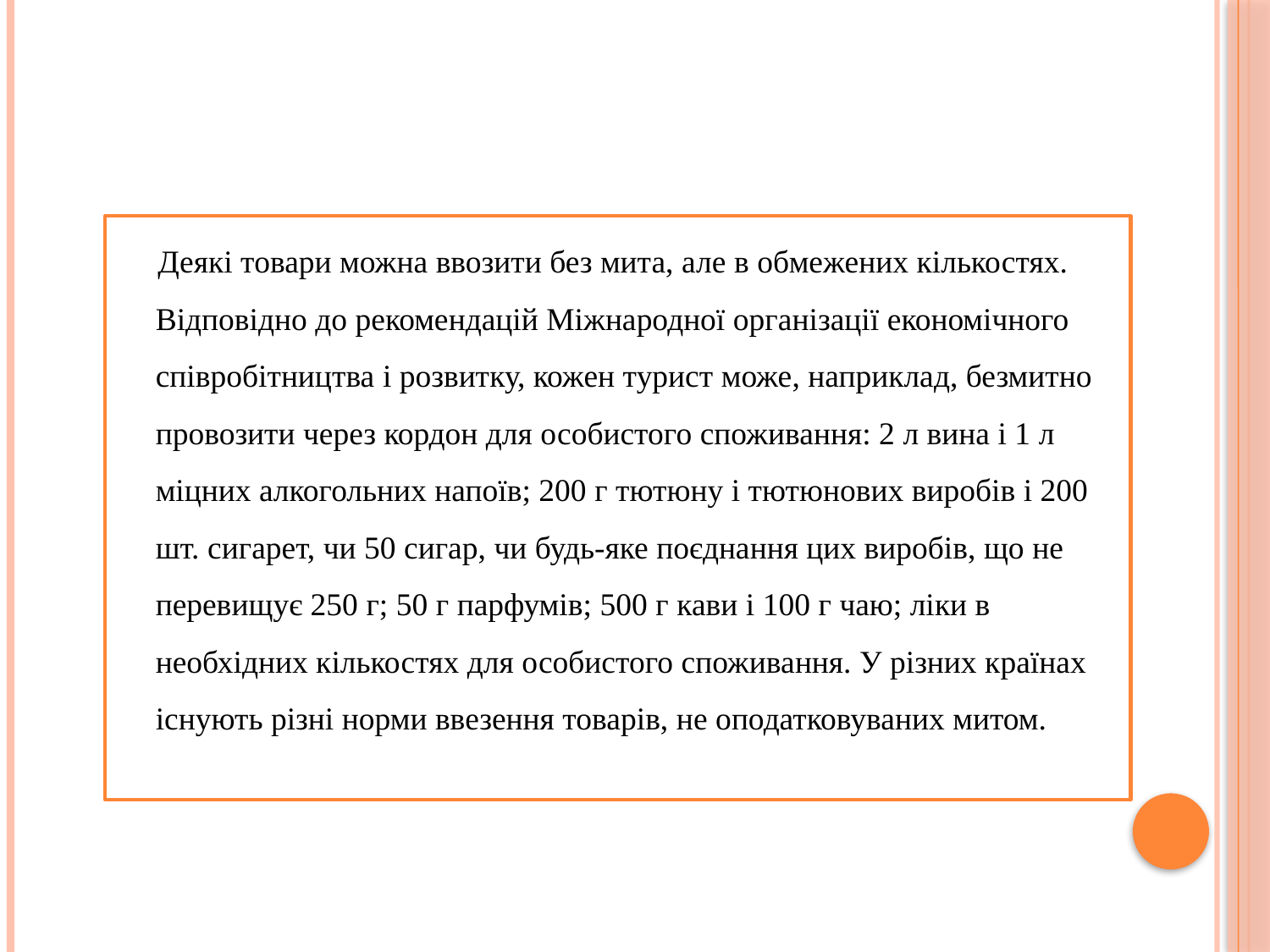

Деякі товари можна ввозити без мита, але в обмежених кількостях. Відповідно до рекомендацій Міжнародної організації економічного співробітництва і розвитку, кожен турист може, наприклад, безмитно провозити через кордон для особистого споживання: 2 л вина і 1 л міцних алкогольних напоїв; 200 г тютюну і тютюнових виробів і 200 шт. сигарет, чи 50 сигар, чи будь-яке поєднання цих виробів, що не перевищує 250 г; 50 г парфумів; 500 г кави і 100 г чаю; ліки в необхідних кількостях для особистого споживання. У різних країнах існують різні норми ввезення товарів, не оподатковуваних митом.